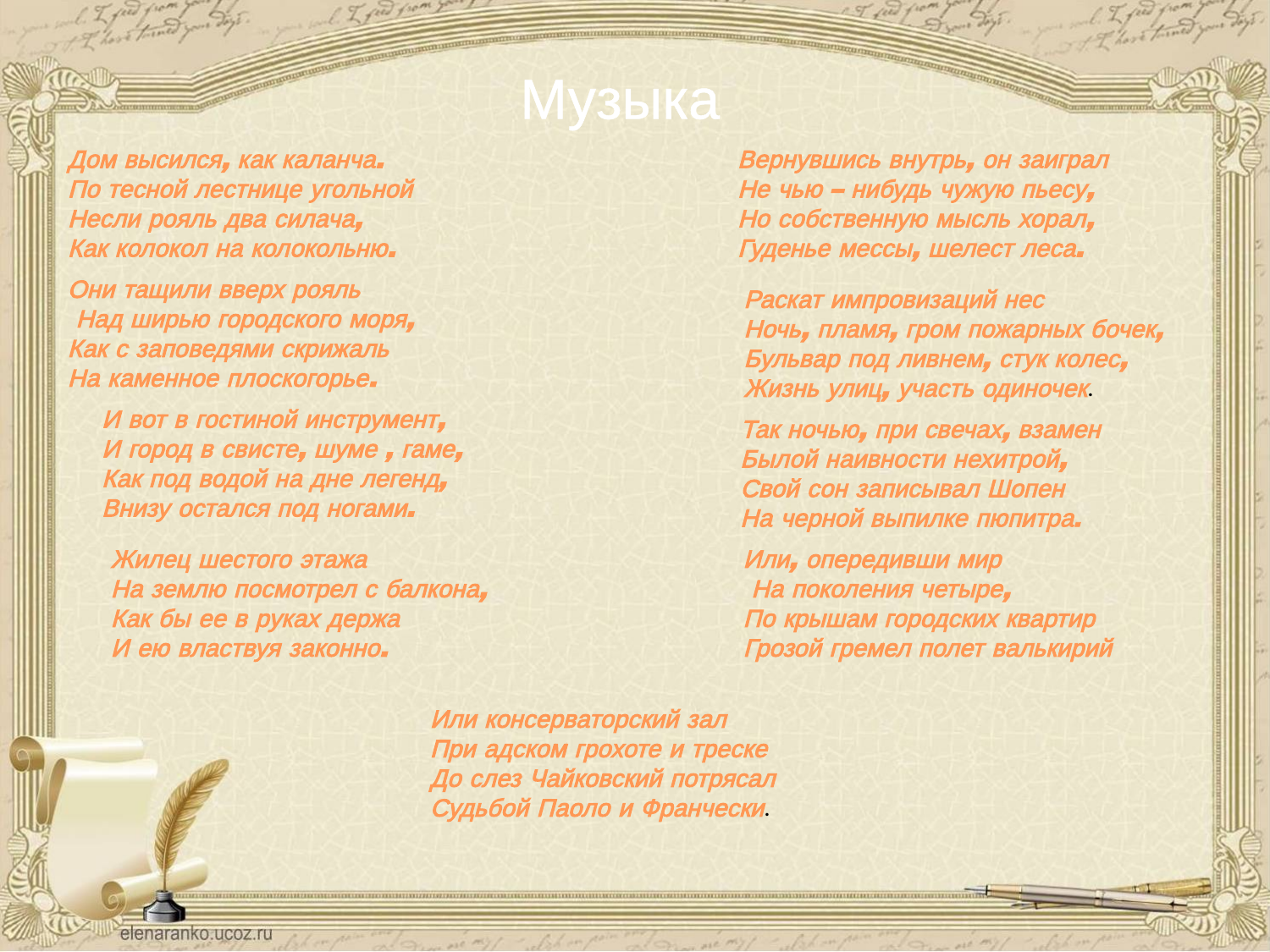

Музыка

Дом высился, как каланча.
По тесной лестнице угольной
Несли рояль два силача,
Как колокол на колокольню.
Вернувшись внутрь, он заиграл
Не чью – нибудь чужую пьесу,
Но собственную мысль хорал,
Гуденье мессы, шелест леса.
Они тащили вверх рояль
 Над ширью городского моря,
Как с заповедями скрижаль
На каменное плоскогорье.
Раскат импровизаций нес
Ночь, пламя, гром пожарных бочек,
Бульвар под ливнем, стук колес,
Жизнь улиц, участь одиночек.
И вот в гостиной инструмент,
И город в свисте, шуме , гаме,
Как под водой на дне легенд,
Внизу остался под ногами.
Так ночью, при свечах, взамен
Былой наивности нехитрой,
Свой сон записывал Шопен
На черной выпилке пюпитра.
Жилец шестого этажа
На землю посмотрел с балкона,
Как бы ее в руках держа
И ею властвуя законно.
Или, опередивши мир
 На поколения четыре,
По крышам городских квартир
Грозой гремел полет валькирий
Или консерваторский зал
При адском грохоте и треске
До слез Чайковский потрясал
Судьбой Паоло и Франчески.